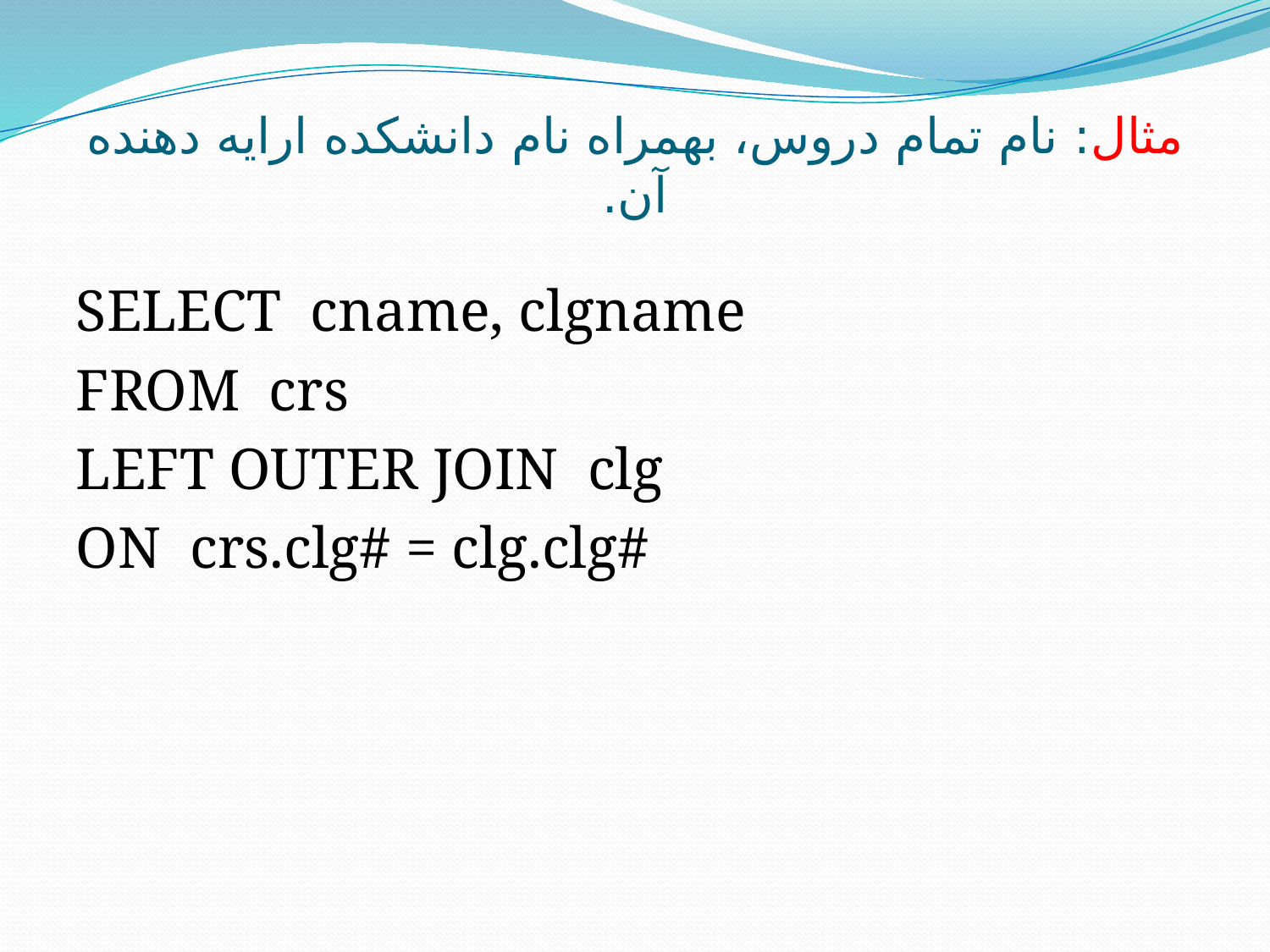

# مثال: نام تمام دروس، بهمراه نام دانشکده ارايه دهنده آن.
SELECT  cname, clgname
FROM  crs
LEFT OUTER JOIN  clg
ON  crs.clg# = clg.clg#